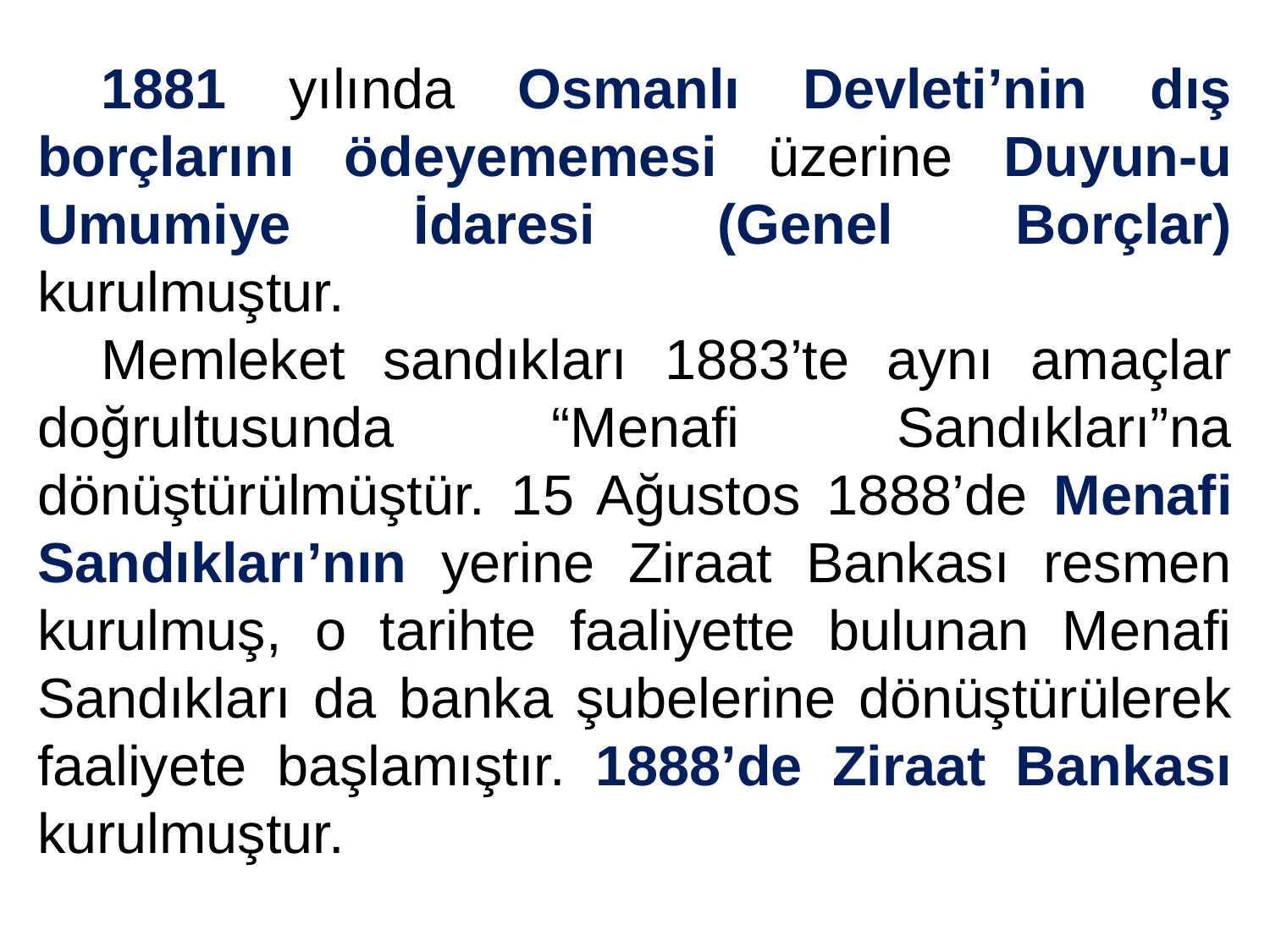

1881 yılında Osmanlı Devleti’nin dış borçlarını ödeyememesi üzerine Duyun-u Umumiye İdaresi (Genel Borçlar) kurulmuştur.
Memleket sandıkları 1883’te aynı amaçlar doğrultusunda “Menafi Sandıkları”na dönüştürülmüştür. 15 Ağustos 1888’de Menafi Sandıkları’nın yerine Ziraat Bankası resmen kurulmuş, o tarihte faaliyette bulunan Menafi Sandıkları da banka şubelerine dönüştürülerek faaliyete başlamıştır. 1888’de Ziraat Bankası kurulmuştur.